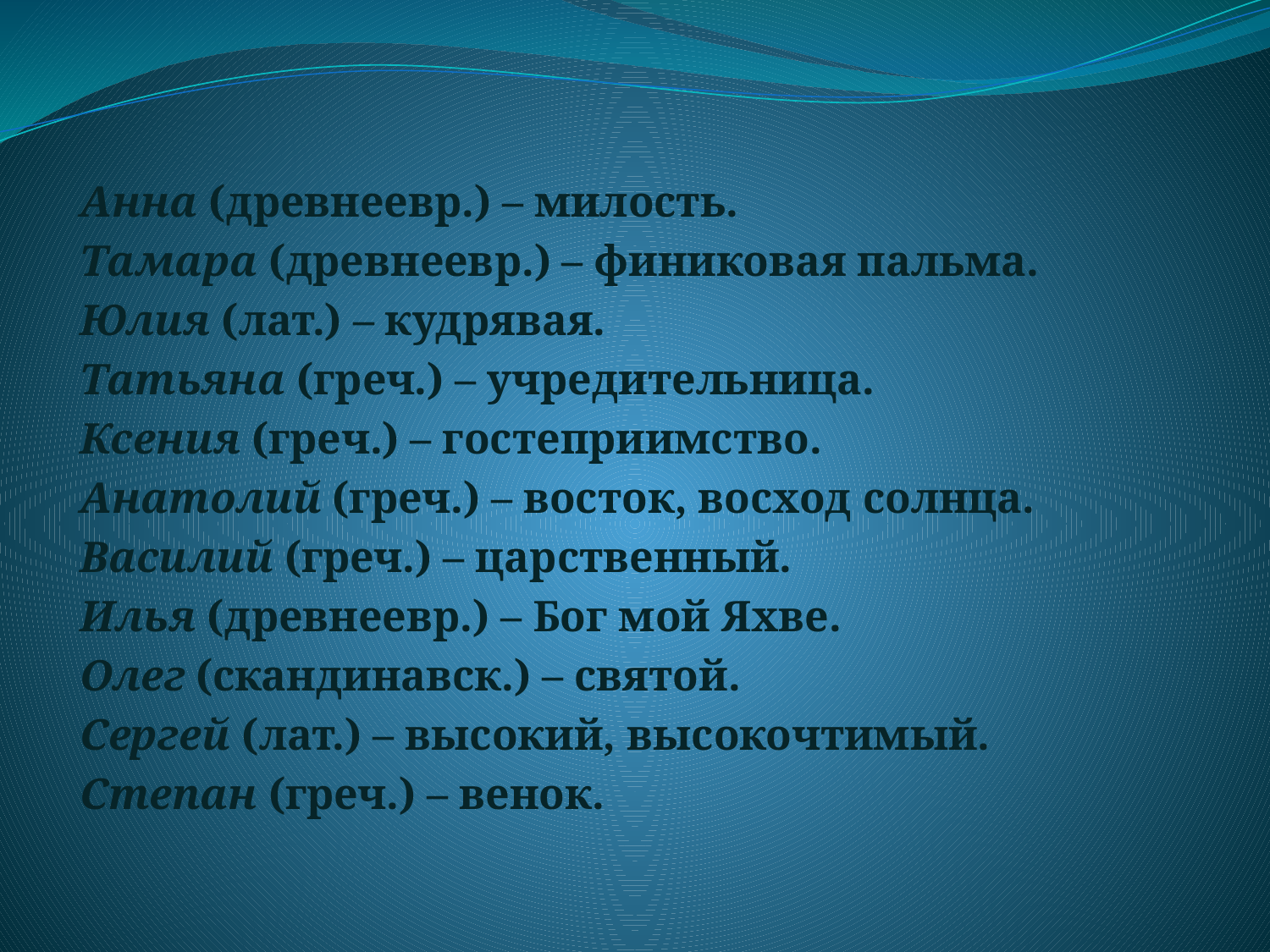

#
Анна (древнеевр.) – милость.
Тамара (древнеевр.) – финиковая пальма.
Юлия (лат.) – кудрявая.
Татьяна (греч.) – учредительница.
Ксения (греч.) – гостеприимство.
Анатолий (греч.) – восток, восход солнца.
Василий (греч.) – царственный.
Илья (древнеевр.) – Бог мой Яхве.
Олег (скандинавск.) – святой.
Сергей (лат.) – высокий, высокочтимый.
Степан (греч.) – венок.